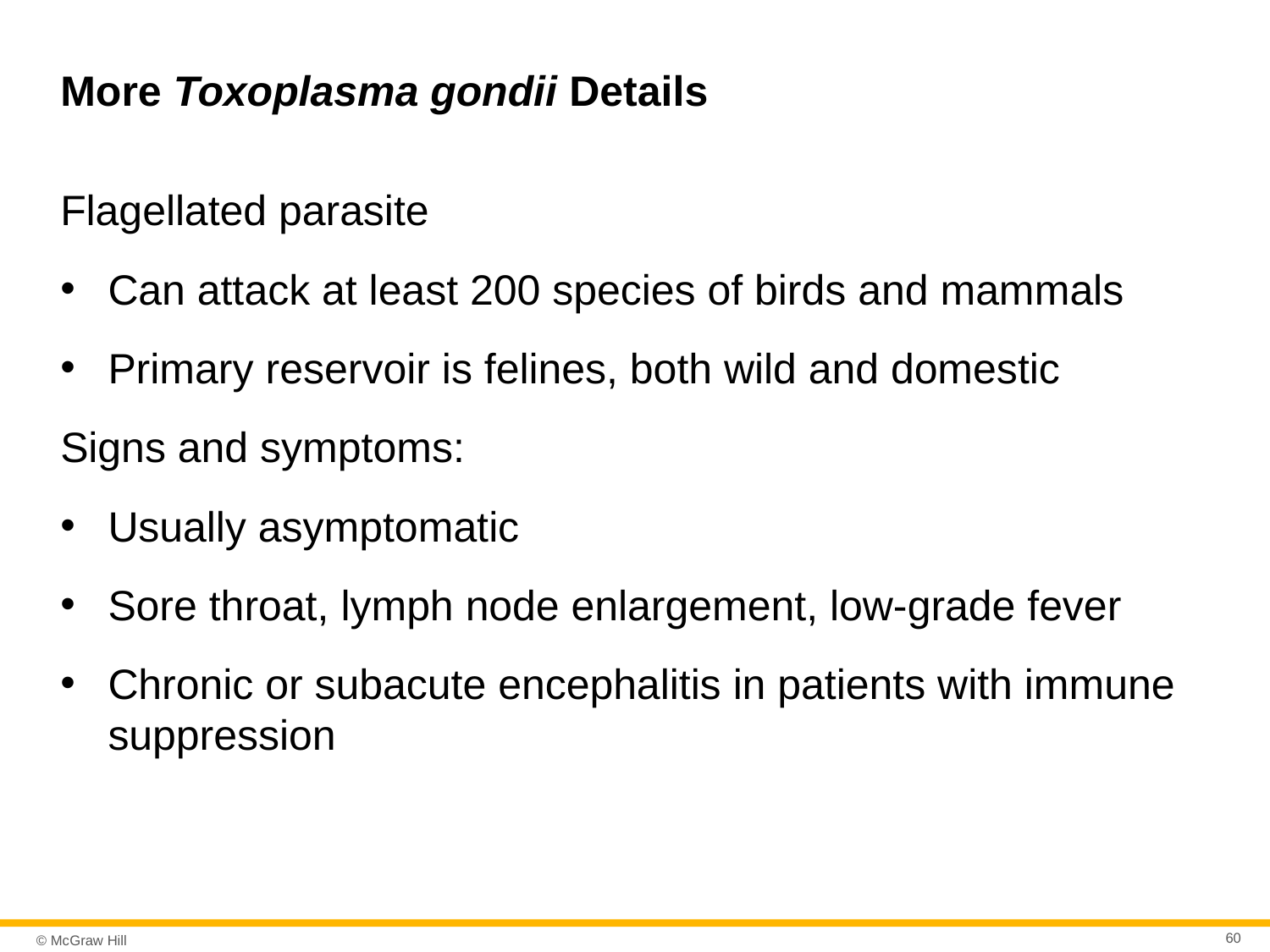

# More Toxoplasma gondii Details
Flagellated parasite
Can attack at least 200 species of birds and mammals
Primary reservoir is felines, both wild and domestic
Signs and symptoms:
Usually asymptomatic
Sore throat, lymph node enlargement, low-grade fever
Chronic or subacute encephalitis in patients with immune suppression